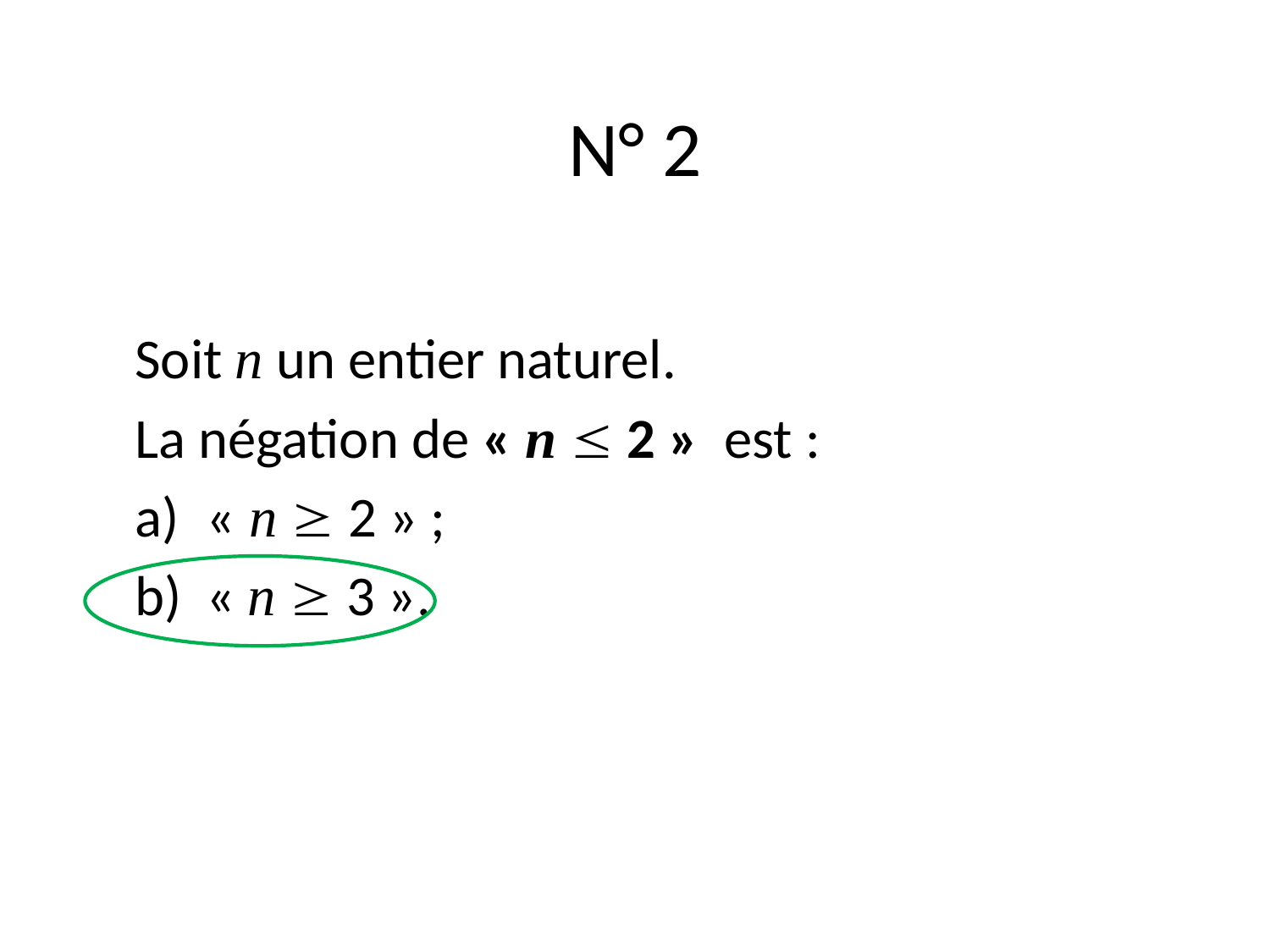

# N° 2
Soit n un entier naturel.
La négation de « n ≤ 2 »  est :
« n ≥ 2 » ;
« n ≥ 3 ».